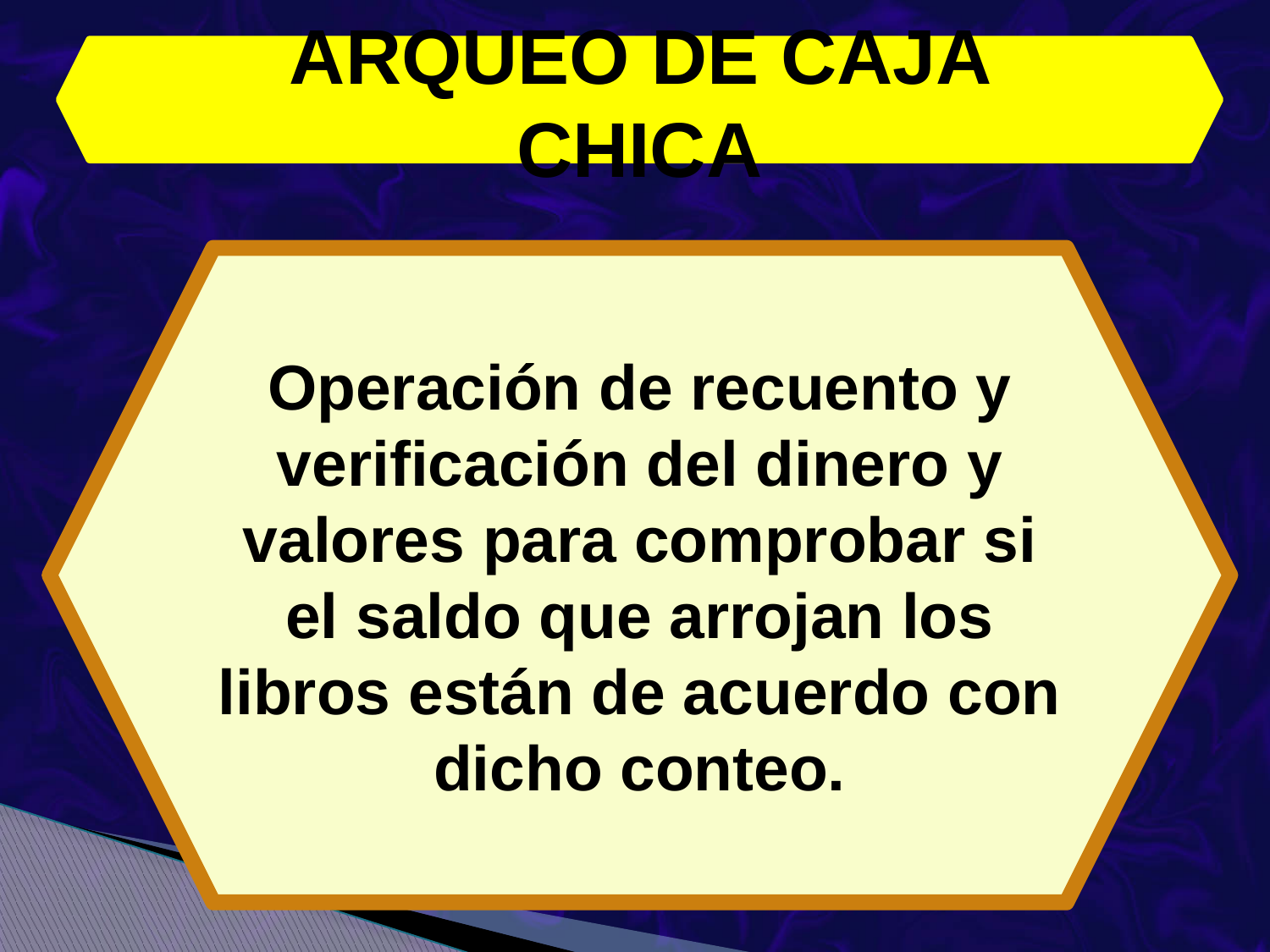

ARQUEO DE CAJA CHICA
Operación de recuento y verificación del dinero y valores para comprobar si el saldo que arrojan los libros están de acuerdo con dicho conteo.